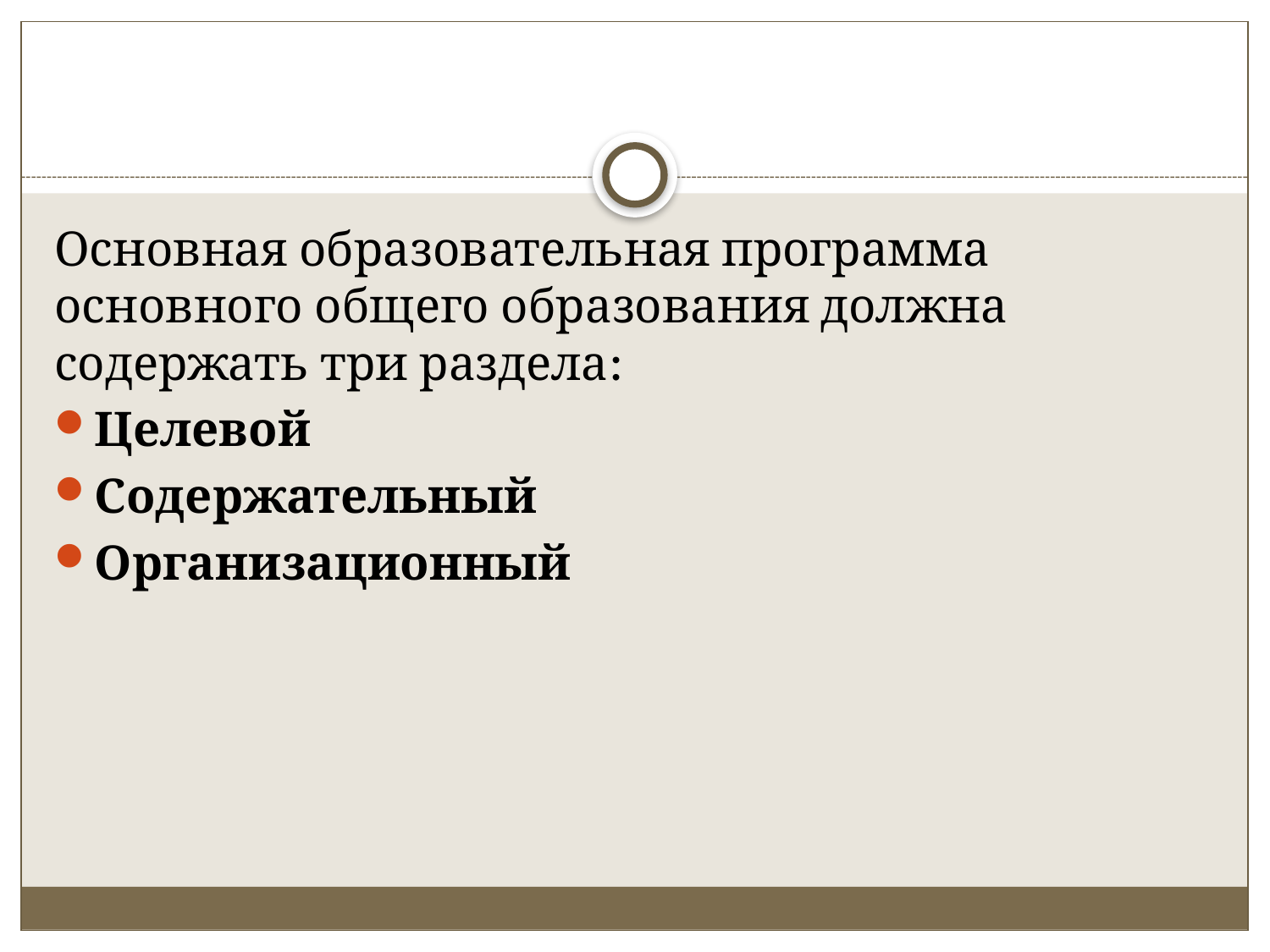

Основная образовательная программа основного общего образования должна содержать три раздела:
Целевой
Содержательный
Организационный